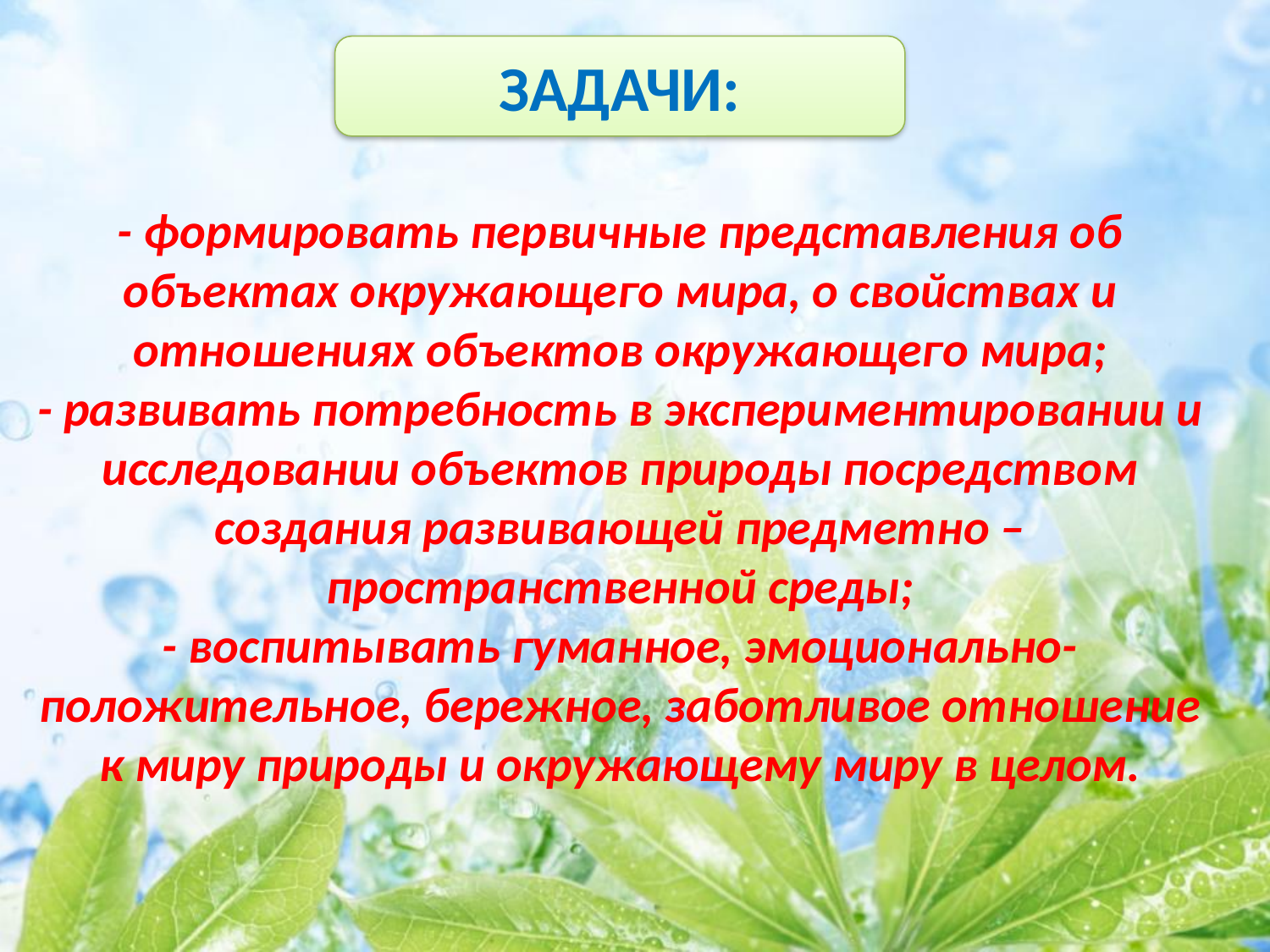

ЗАДАЧИ:
- формировать первичные представления об объектах окружающего мира, о свойствах и отношениях объектов окружающего мира;
- развивать потребность в экспериментировании и исследовании объектов природы посредством создания развивающей предметно – пространственной среды;
- воспитывать гуманное, эмоционально-положительное, бережное, заботливое отношение к миру природы и окружающему миру в целом.